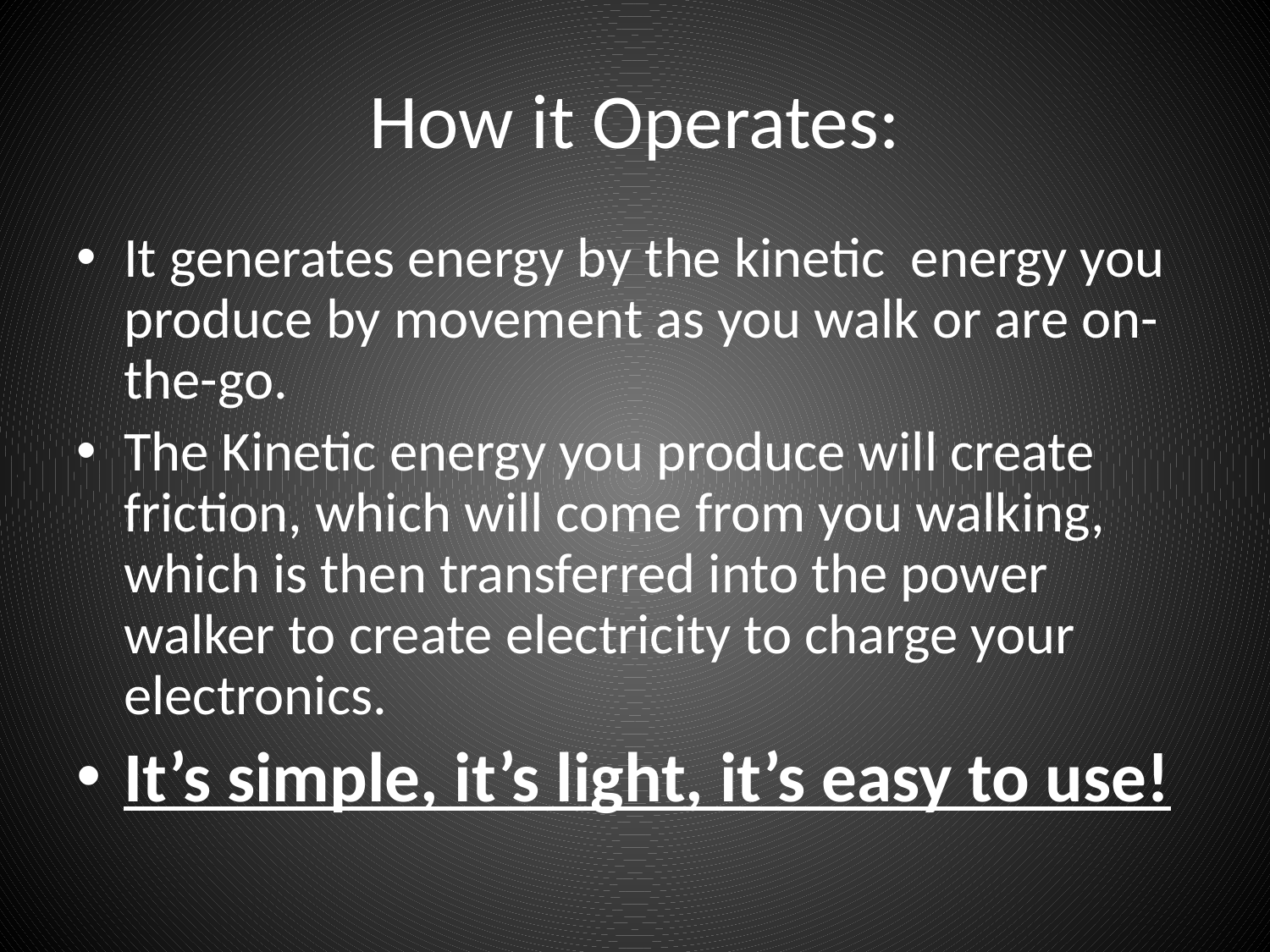

It generates energy by the kinetic  energy you produce by movement as you walk or are on-the-go.
The Kinetic energy you produce will create friction, which will come from you walking, which is then transferred into the power walker to create electricity to charge your electronics.
It’s simple, it’s light, it’s easy to use!

# How it Operates: